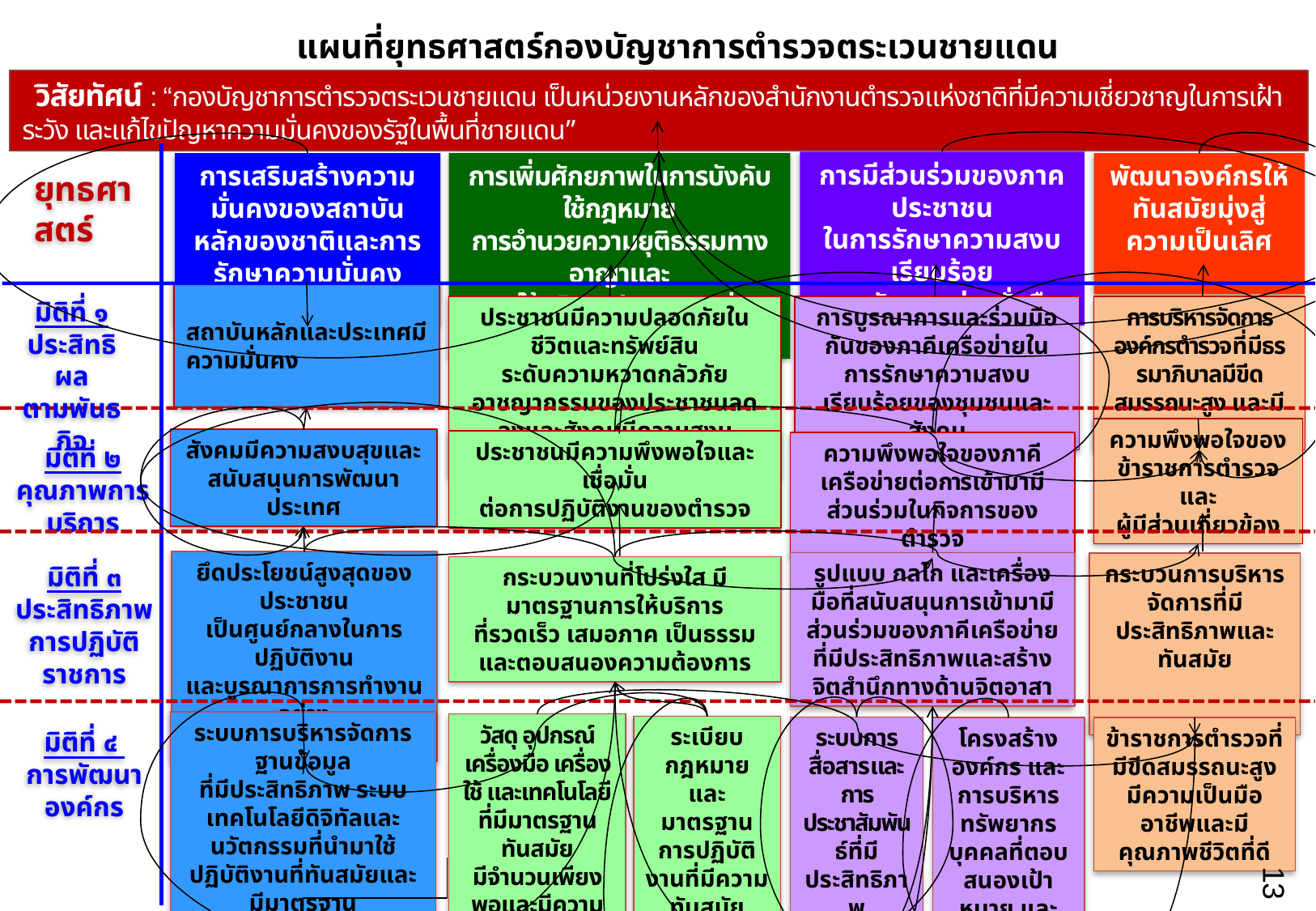

แผนที่ยุทธศาสตร์กองบัญชาการตำรวจตระเวนชายแดน
  วิสัยทัศน์ : “กองบัญชาการตำรวจตระเวนชายแดน เป็นหน่วยงานหลักของสำนักงานตำรวจแห่งชาติที่มีความเชี่ยวชาญในการเฝ้าระวัง และแก้ไขปัญหาความมั่นคงของรัฐในพื้นที่ชายแดน”
การมีส่วนร่วมของภาคประชาชน
ในการรักษาความสงบเรียบร้อย
ของสังคมอย่างยั่งยืน
การเพิ่มศักยภาพในการบังคับใช้กฎหมาย
การอำนวยความยุติธรรมทางอาญาและ
การให้บริการประชาชนอย่างเสมอภาคเป็นธรรม
การเสริมสร้างความมั่นคงของสถาบันหลักของชาติและการรักษาความมั่นคงภายในประเทศ
พัฒนาองค์กรให้ทันสมัยมุ่งสู่ความเป็นเลิศ

ยุทธศาสตร์
มิติที่ ๑
ประสิทธิผล
ตามพันธกิจ

สถาบันหลักและประเทศมีความมั่นคง

การบูรณาการและร่วมมือกันของภาคีเครือข่ายในการรักษาความสงบเรียบร้อยของชุมชนและสังคม
การบริหารจัดการองค์กรตำรวจที่มีธรรมาภิบาลมีขีดสมรรถนะสูง และมีความทันสมัย
ประชาชนมีความปลอดภัยในชีวิตและทรัพย์สิน
ระดับความหวาดกลัวภัยอาชญากรรมของประชาชนลดลงและสังคมมีความสงบเรียบร้อย
ความพึงพอใจของข้าราชการตำรวจและ
ผู้มีส่วนเกี่ยวข้อง
สังคมมีความสงบสุขและ
สนับสนุนการพัฒนาประเทศ
ประชาชนมีความพึงพอใจและเชื่อมั่น
ต่อการปฏิบัติงานของตำรวจ
ความพึงพอใจของภาคีเครือข่ายต่อการเข้ามามีส่วนร่วมในกิจการของตำรวจ
มิติที่ ๒
คุณภาพการบริการ
ยึดประโยชน์สูงสุดของประชาชน
เป็นศูนย์กลางในการปฏิบัติงาน
และบูรณาการการทำงานอย่าง
มีประสิทธิภาพ
รูปแบบ กลไก และเครื่องมือที่สนับสนุนการเข้ามามีส่วนร่วมของภาคีเครือข่ายที่มีประสิทธิภาพและสร้างจิตสำนึกทางด้านจิตอาสา
กระบวนการบริหารจัดการที่มีประสิทธิภาพและทันสมัย

มิติที่ ๓
ประสิทธิภาพ
การปฏิบัติราชการ
กระบวนงานที่โปร่งใส มีมาตรฐานการให้บริการ
ที่รวดเร็ว เสมอภาค เป็นธรรม และตอบสนองความต้องการ
ระบบการบริหารจัดการฐานข้อมูล
ที่มีประสิทธิภาพ ระบบเทคโนโลยีดิจิทัลและนวัตกรรมที่นำมาใช้ปฏิบัติงานที่ทันสมัยและมีมาตรฐาน
วัสดุ อุปกรณ์ เครื่องมือ เครื่องใช้ และเทคโนโลยีที่มีมาตรฐาน ทันสมัย
มีจำนวนเพียงพอและมีความเหมาะสมต่อภารกิจ
ระเบียบ กฎหมาย และมาตรฐานการปฏิบัติงานที่มีความทันสมัยเหมาะสมสอดรับต่อการเปลี่ยนแปลง
ระบบการสื่อสารและ
การประชาสัมพันธ์ที่มีประสิทธิภาพ
ข้าราชการตำรวจที่มีขีดสมรรถนะสูง มีความเป็นมืออาชีพและมีคุณภาพชีวิตที่ดี
โครงสร้างองค์กร และการบริหารทรัพยากรบุคคลที่ตอบสนองเป้าหมาย และทันต่อการเปลี่ยนแปลง
มิติที่ ๔
การพัฒนาองค์กร
13